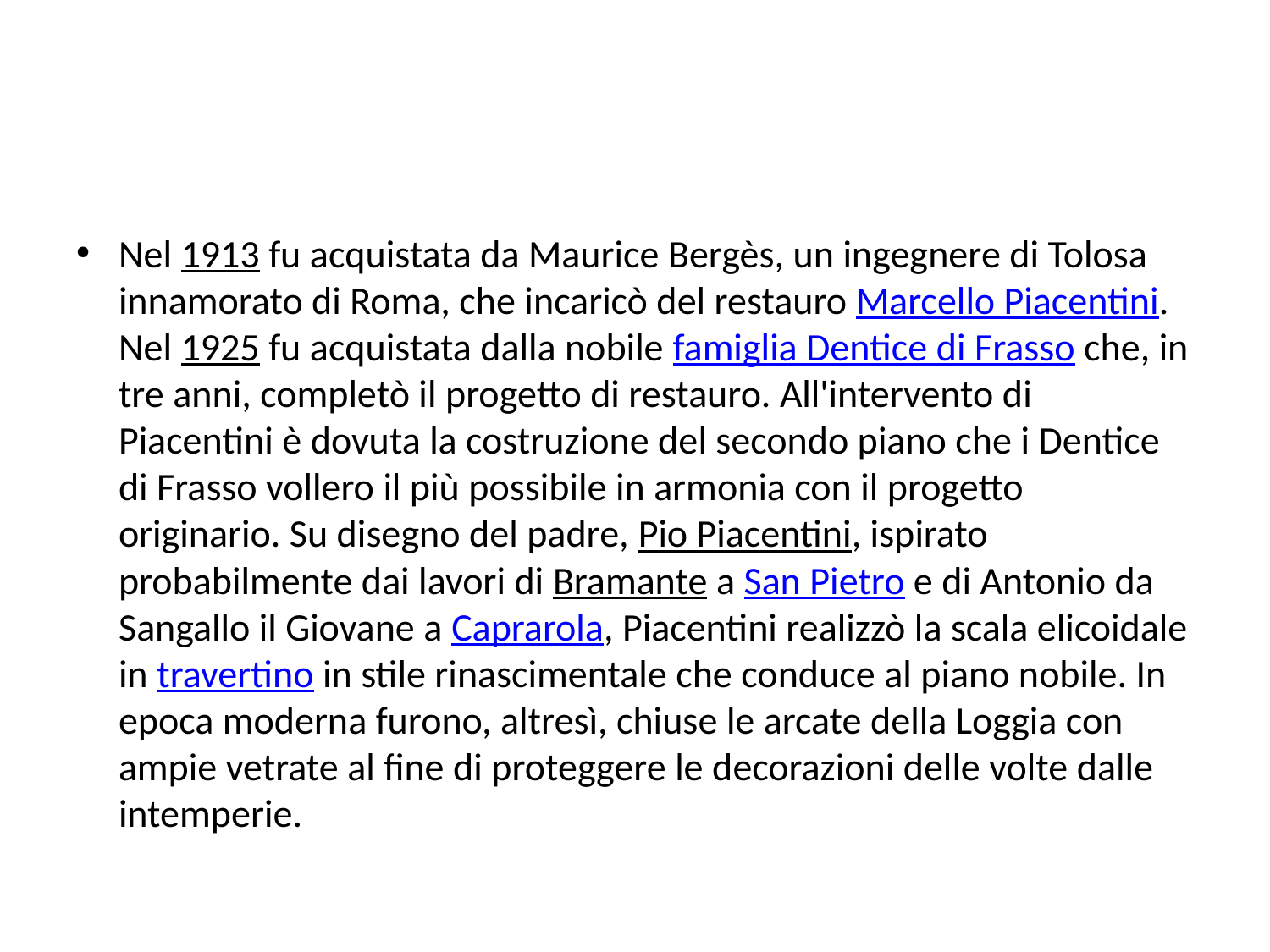

Nel 1913 fu acquistata da Maurice Bergès, un ingegnere di Tolosa innamorato di Roma, che incaricò del restauro Marcello Piacentini. Nel 1925 fu acquistata dalla nobile famiglia Dentice di Frasso che, in tre anni, completò il progetto di restauro. All'intervento di Piacentini è dovuta la costruzione del secondo piano che i Dentice di Frasso vollero il più possibile in armonia con il progetto originario. Su disegno del padre, Pio Piacentini, ispirato probabilmente dai lavori di Bramante a San Pietro e di Antonio da Sangallo il Giovane a Caprarola, Piacentini realizzò la scala elicoidale in travertino in stile rinascimentale che conduce al piano nobile. In epoca moderna furono, altresì, chiuse le arcate della Loggia con ampie vetrate al fine di proteggere le decorazioni delle volte dalle intemperie.